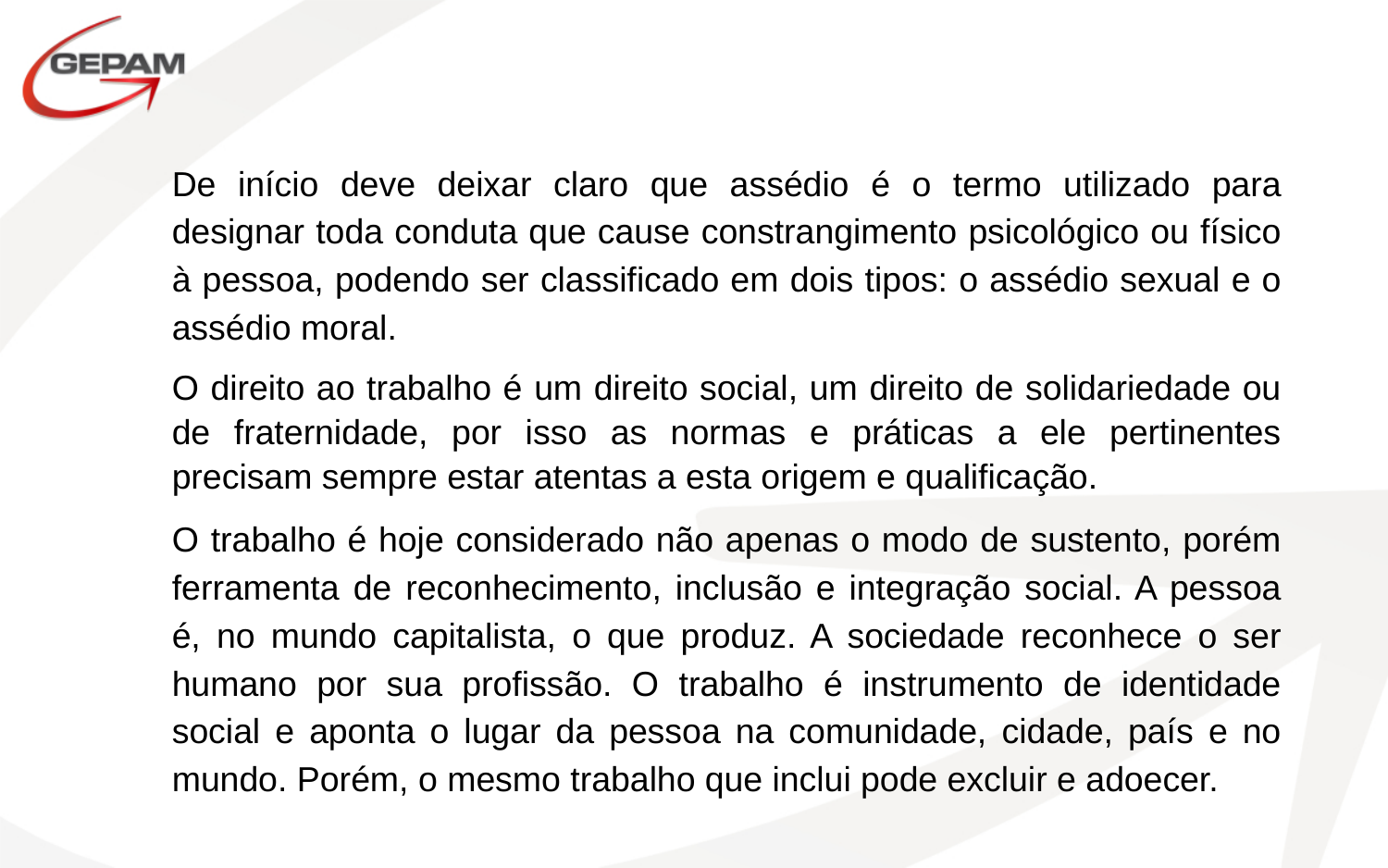

De início deve deixar claro que assédio é o termo utilizado para designar toda conduta que cause constrangimento psicológico ou físico à pessoa, podendo ser classificado em dois tipos: o assédio sexual e o assédio moral.
O direito ao trabalho é um direito social, um direito de solidariedade ou de fraternidade, por isso as normas e práticas a ele pertinentes precisam sempre estar atentas a esta origem e qualificação.
O trabalho é hoje considerado não apenas o modo de sustento, porém ferramenta de reconhecimento, inclusão e integração social. A pessoa é, no mundo capitalista, o que produz. A sociedade reconhece o ser humano por sua profissão. O trabalho é instrumento de identidade social e aponta o lugar da pessoa na comunidade, cidade, país e no mundo. Porém, o mesmo trabalho que inclui pode excluir e adoecer.